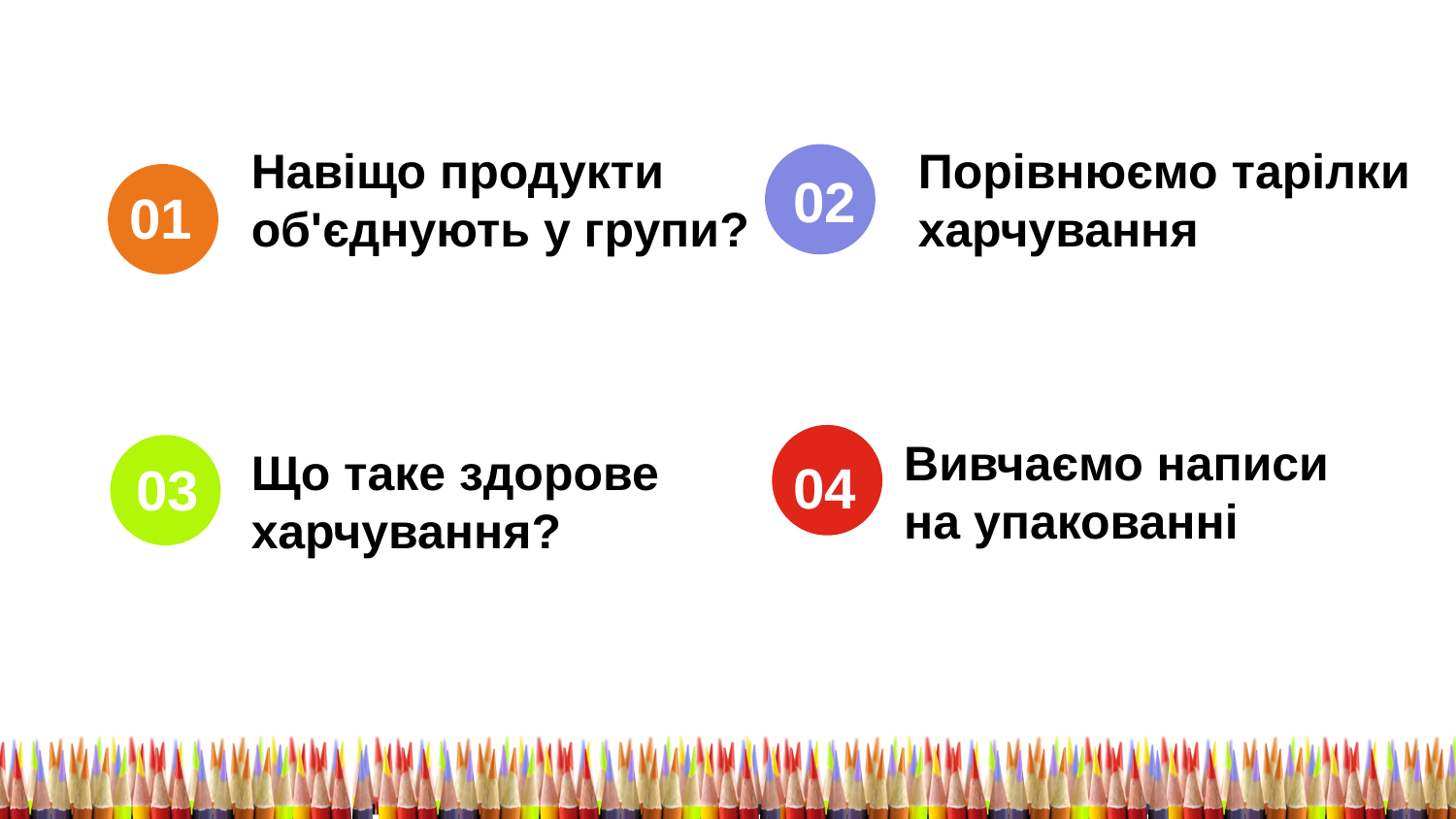

Навіщо продукти
об'єднують у групи?
Порівнюємо тарілки харчування

02
01

Вивчаємо написи на упакованні
Що таке здорове
харчування?

04
03